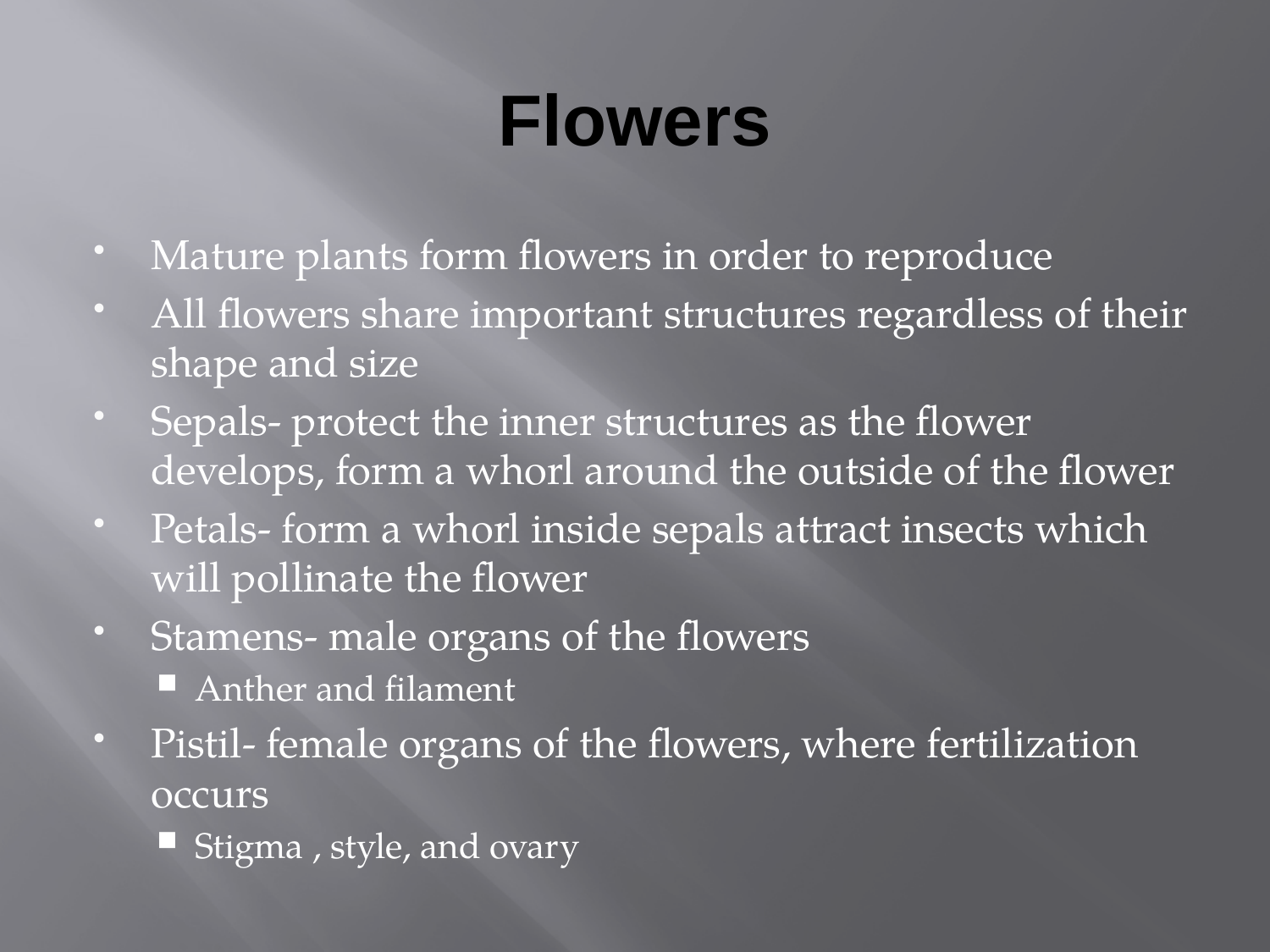

# Flowers
Mature plants form flowers in order to reproduce
All flowers share important structures regardless of their shape and size
Sepals- protect the inner structures as the flower develops, form a whorl around the outside of the flower
Petals- form a whorl inside sepals attract insects which will pollinate the flower
Stamens- male organs of the flowers
Anther and filament
Pistil- female organs of the flowers, where fertilization occurs
Stigma , style, and ovary